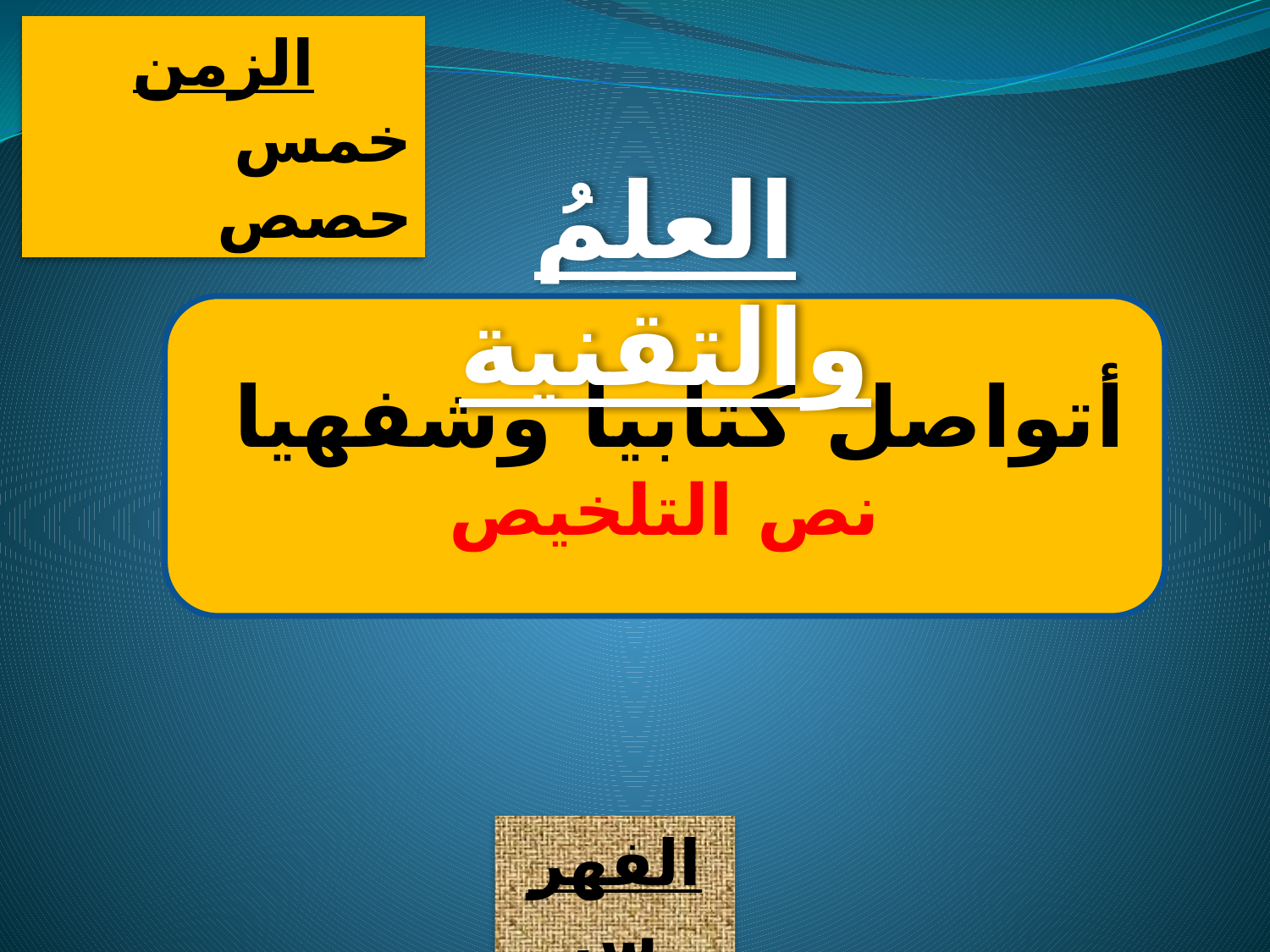

الزمن
خمس حصص
العلمُ والتقنية
أتواصل كتابيا وشفهيا
نص التلخيص
الفهرس